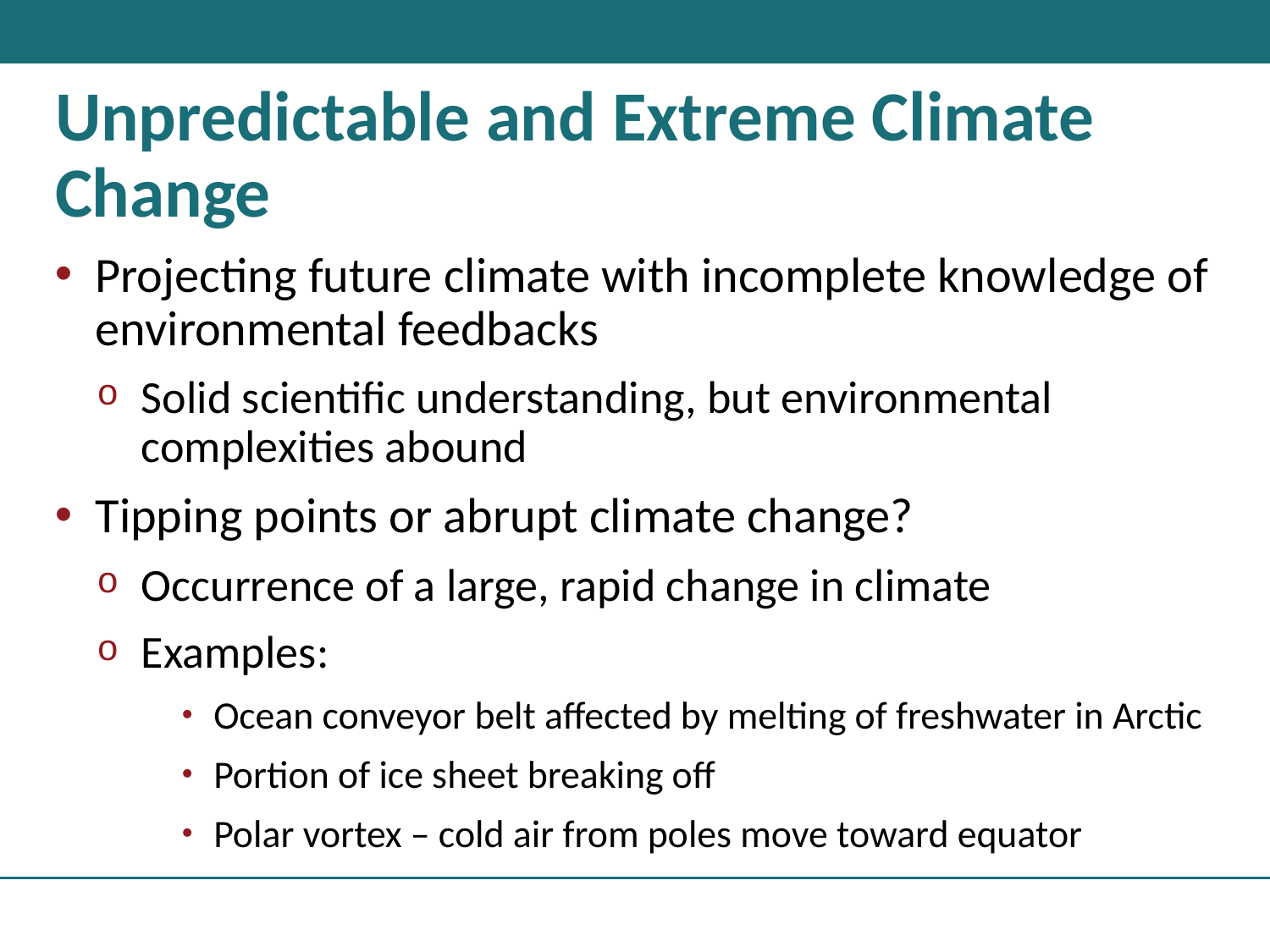

# Unpredictable and Extreme Climate Change
Projecting future climate with incomplete knowledge of environmental feedbacks
Solid scientific understanding, but environmental complexities abound
Tipping points or abrupt climate change?
Occurrence of a large, rapid change in climate
Examples:
Ocean conveyor belt affected by melting of freshwater in Arctic
Portion of ice sheet breaking off
Polar vortex – cold air from poles move toward equator